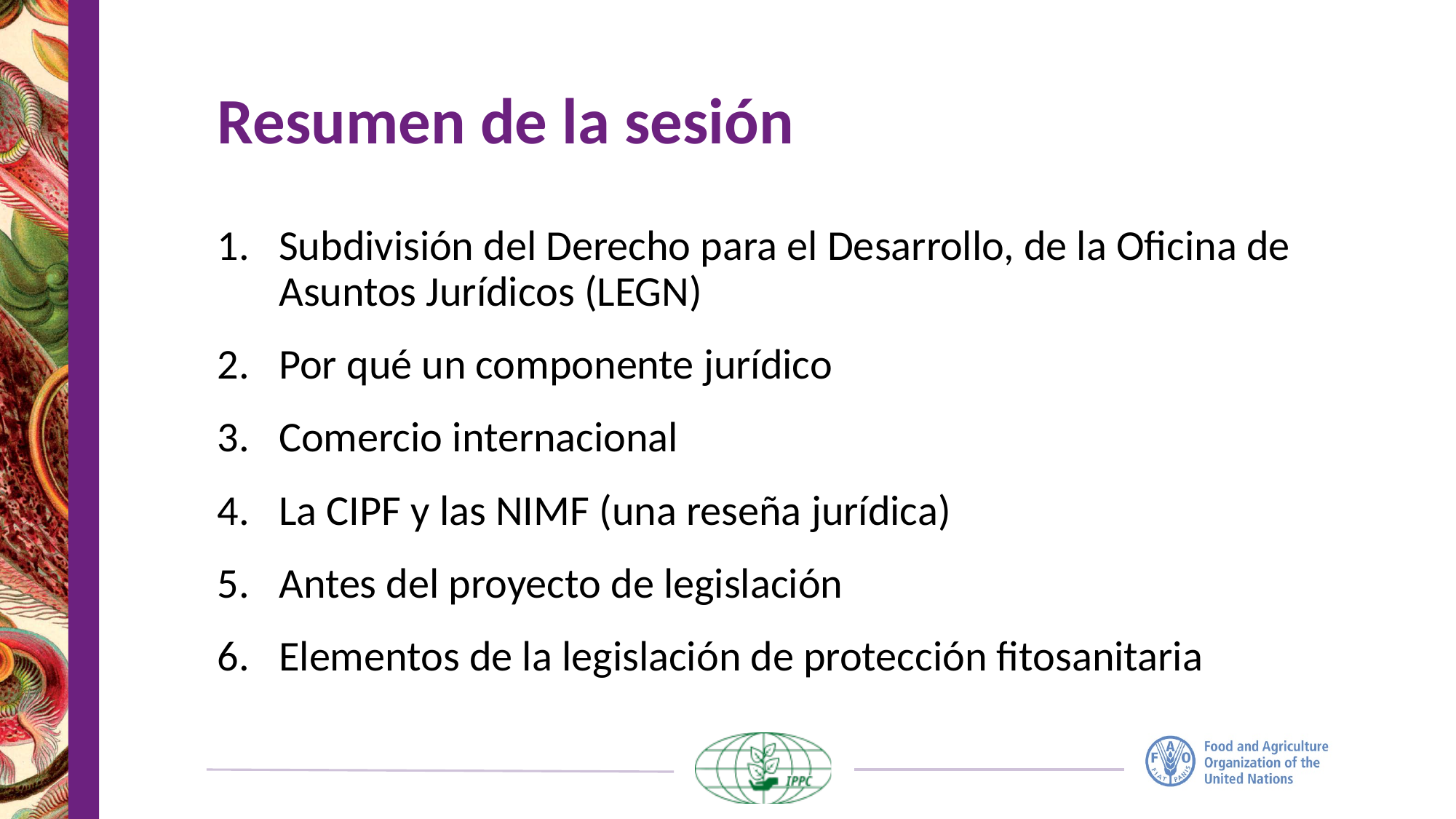

# Resumen de la sesión
Subdivisión del Derecho para el Desarrollo, de la Oficina de Asuntos Jurídicos (LEGN)
Por qué un componente jurídico
Comercio internacional
La CIPF y las NIMF (una reseña jurídica)
Antes del proyecto de legislación
Elementos de la legislación de protección fitosanitaria